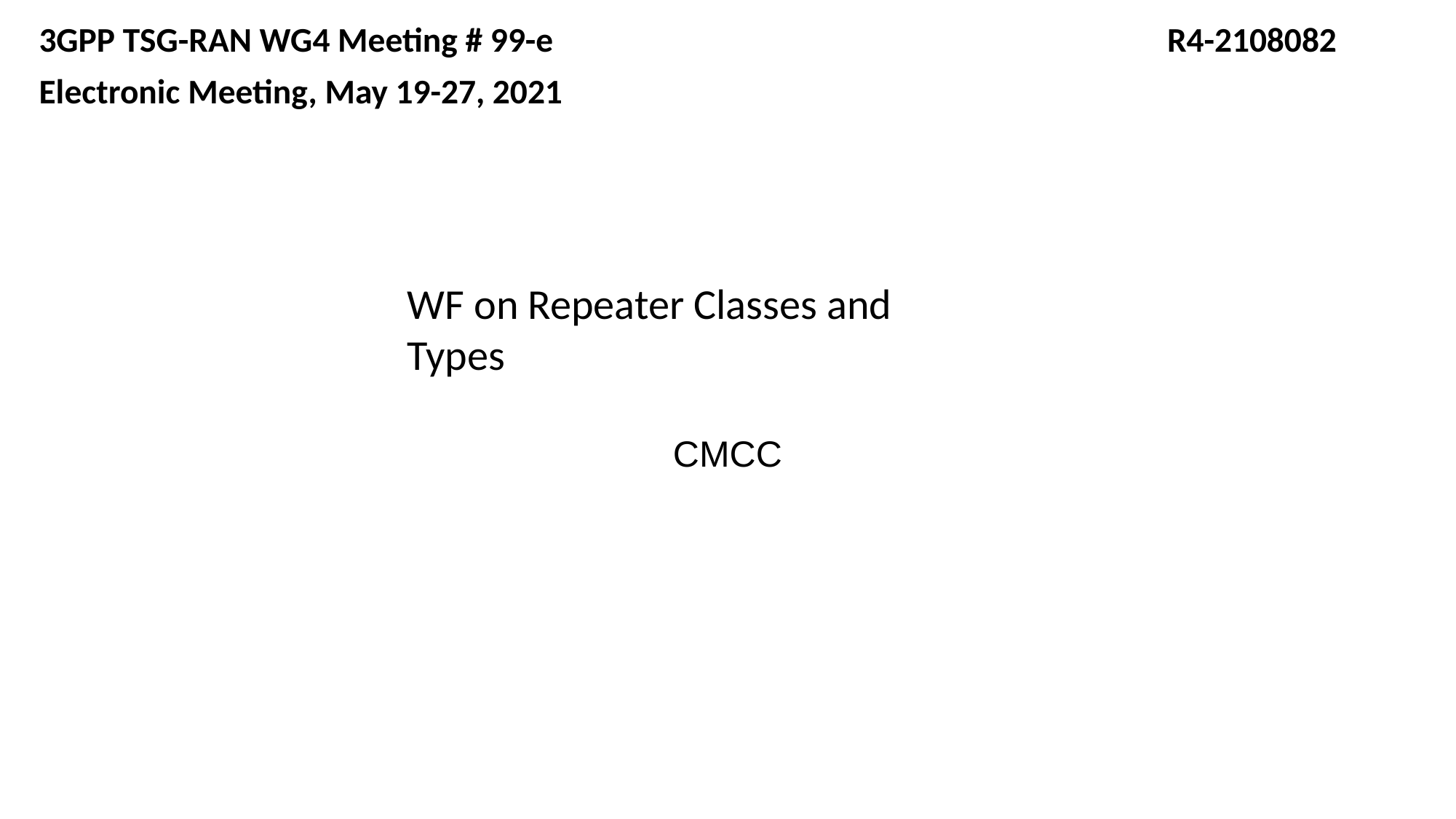

3GPP TSG-RAN WG4 Meeting # 99-e 				                         R4-2108082
Electronic Meeting, May 19-27, 2021
# WF on Repeater Classes and Types
CMCC